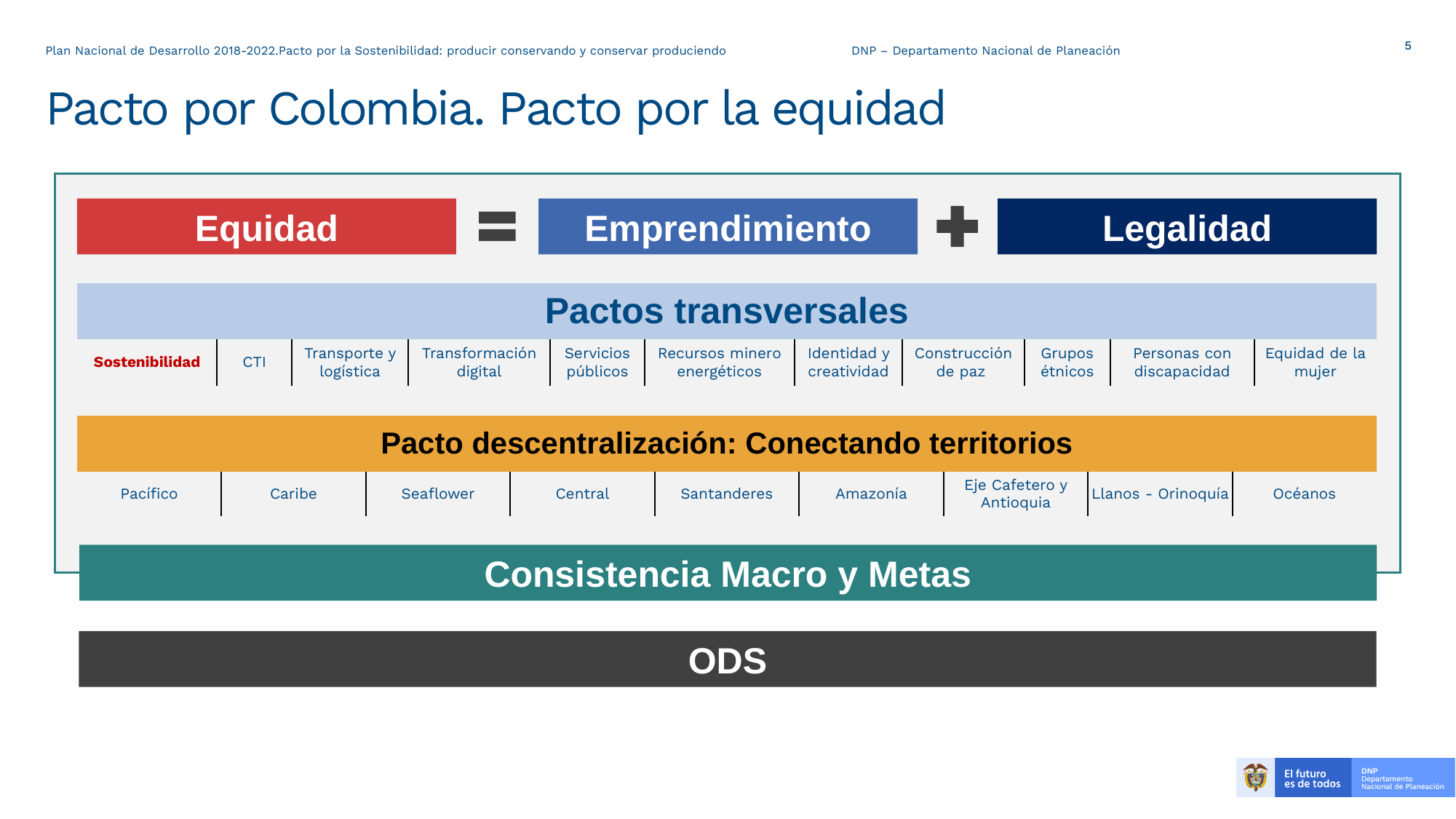

Plan Nacional de Desarrollo 2018-2022.Pacto por la Sostenibilidad: producir conservando y conservar produciendo                              DNP – Departamento Nacional de Planeación

# Pacto por Colombia. Pacto por la equidad

Equidad
Emprendimiento

Legalidad

| Pactos transversales |  |  |  |  |  |  |  |  |  |  |
| --- | --- | --- | --- | --- | --- | --- | --- | --- | --- | --- |
| Sostenibilidad | CTI | Transporte y logística | Transformación digital | Servicios públicos | Recursos minero energéticos | Identidad y creatividad | Construcción de paz | Grupos étnicos | Personas con discapacidad | Equidad de la mujer |
| Pacto descentralización: Conectando territorios |  |  |  |  |  |  |  |  |
| --- | --- | --- | --- | --- | --- | --- | --- | --- |
| Pacífico | Caribe | Seaflower | Central | Santanderes | Amazonía | Eje Cafetero y Antioquia | Llanos - Orinoquía | Océanos |
Consistencia Macro y Metas
ODS